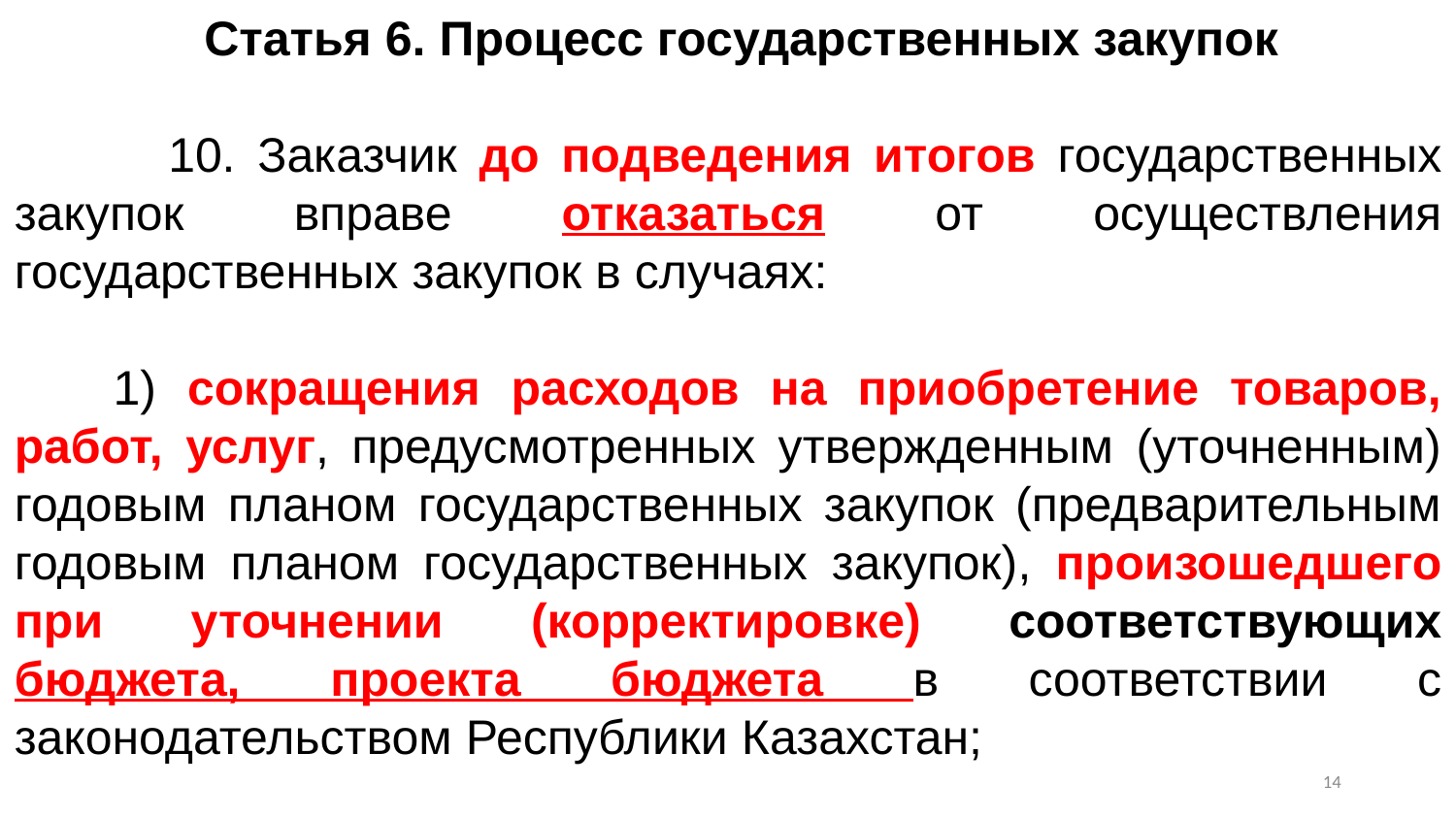

Статья 6. Процесс государственных закупок
 	10. Заказчик до подведения итогов государственных закупок вправе отказаться от осуществления государственных закупок в случаях:

      1) сокращения расходов на приобретение товаров, работ, услуг, предусмотренных утвержденным (уточненным) годовым планом государственных закупок (предварительным годовым планом государственных закупок), произошедшего при уточнении (корректировке) соответствующих бюджета, проекта бюджета в соответствии с законодательством Республики Казахстан;

14